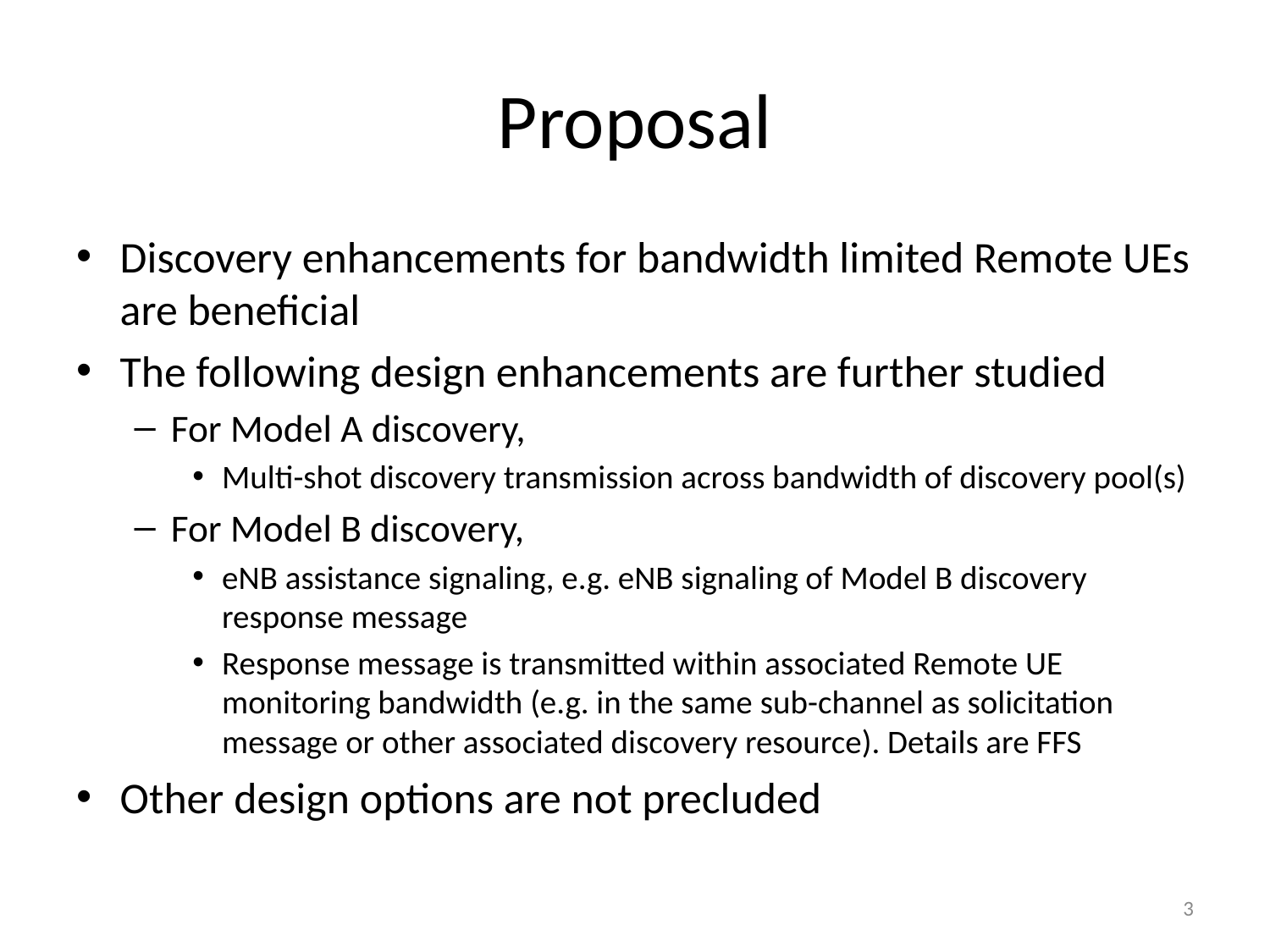

# Proposal
Discovery enhancements for bandwidth limited Remote UEs are beneficial
The following design enhancements are further studied
For Model A discovery,
Multi-shot discovery transmission across bandwidth of discovery pool(s)
For Model B discovery,
eNB assistance signaling, e.g. eNB signaling of Model B discovery response message
Response message is transmitted within associated Remote UE monitoring bandwidth (e.g. in the same sub-channel as solicitation message or other associated discovery resource). Details are FFS
Other design options are not precluded
3